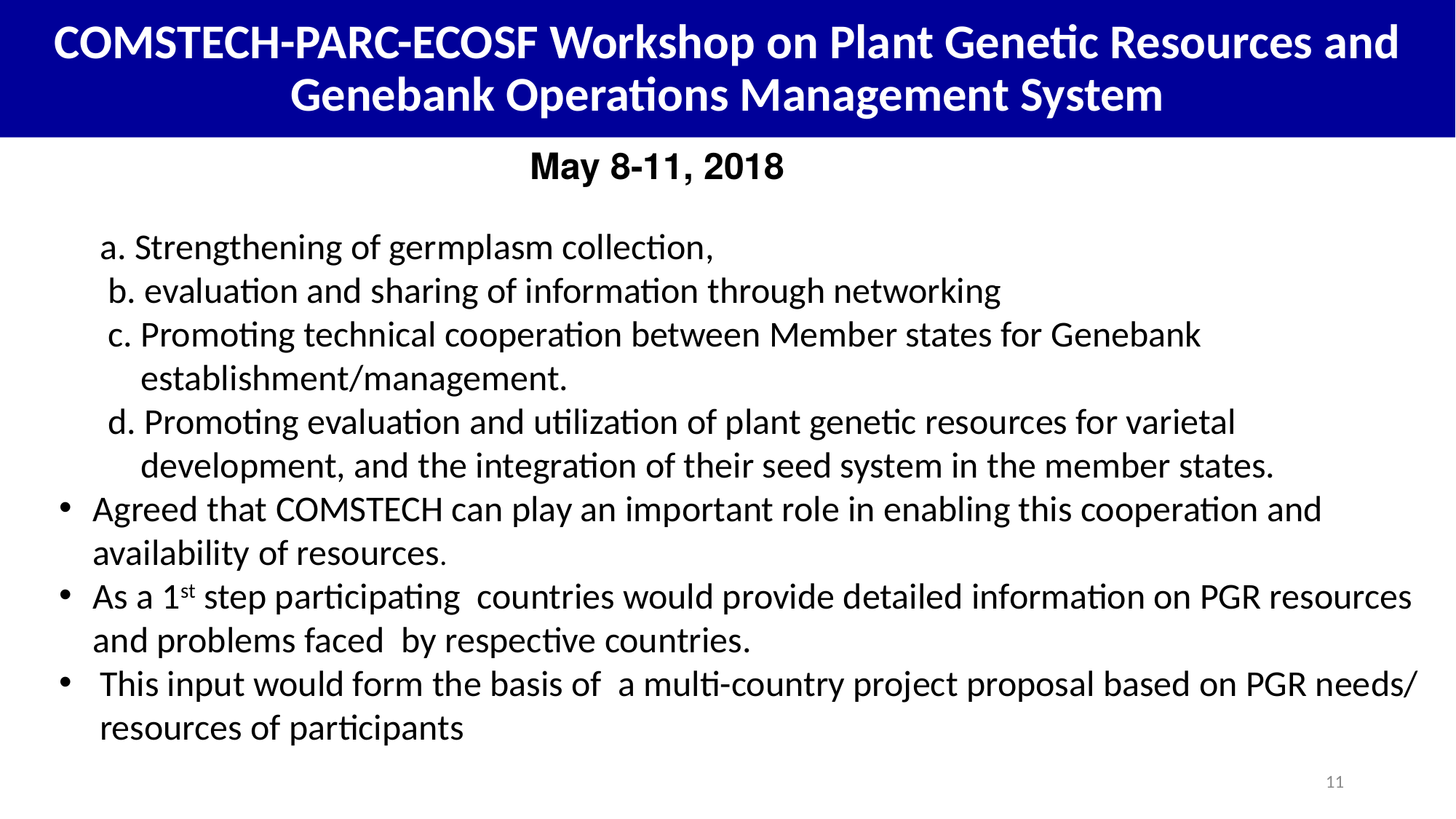

# COMSTECH-PARC-ECOSF Workshop on Plant Genetic Resources and Genebank Operations Management System
May 8-11, 2018

     a. Strengthening of germplasm collection,
      b. evaluation and sharing of information through networking
      c. Promoting technical cooperation between Member states for Genebank
          establishment/management.
      d. Promoting evaluation and utilization of plant genetic resources for varietal
          development, and the integration of their seed system in the member states.
Agreed that COMSTECH can play an important role in enabling this cooperation and    availability of resources.
As a 1st step participating  countries would provide detailed information on PGR resources and problems faced  by respective countries.
This input would form the basis of  a multi-country project proposal based on PGR needs/ resources of participants
11